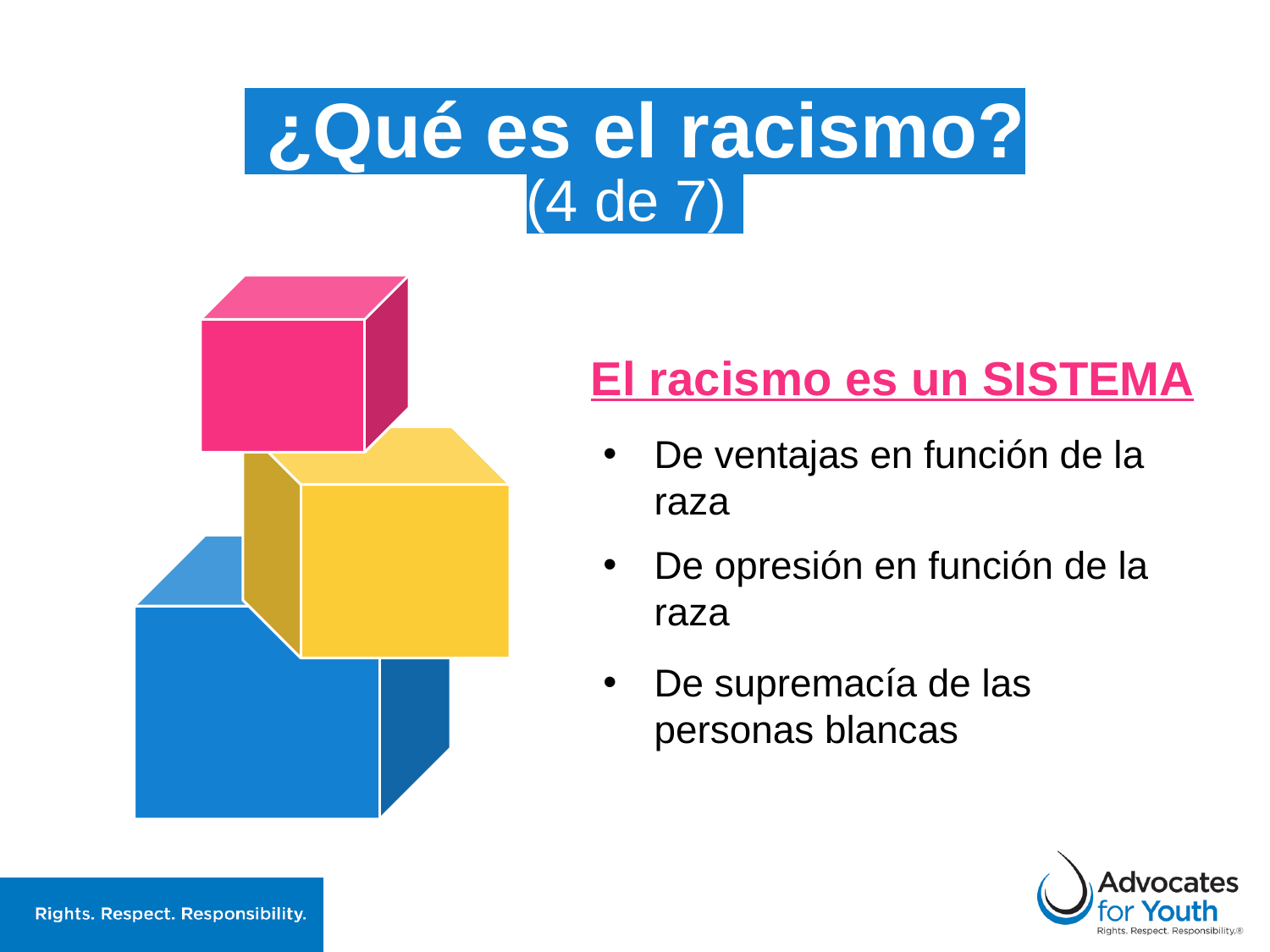

# ¿Qué es el racismo?
(4 de 7)

El racismo es un SISTEMA
De ventajas en función de la raza
De opresión en función de la raza
De supremacía de las personas blancas